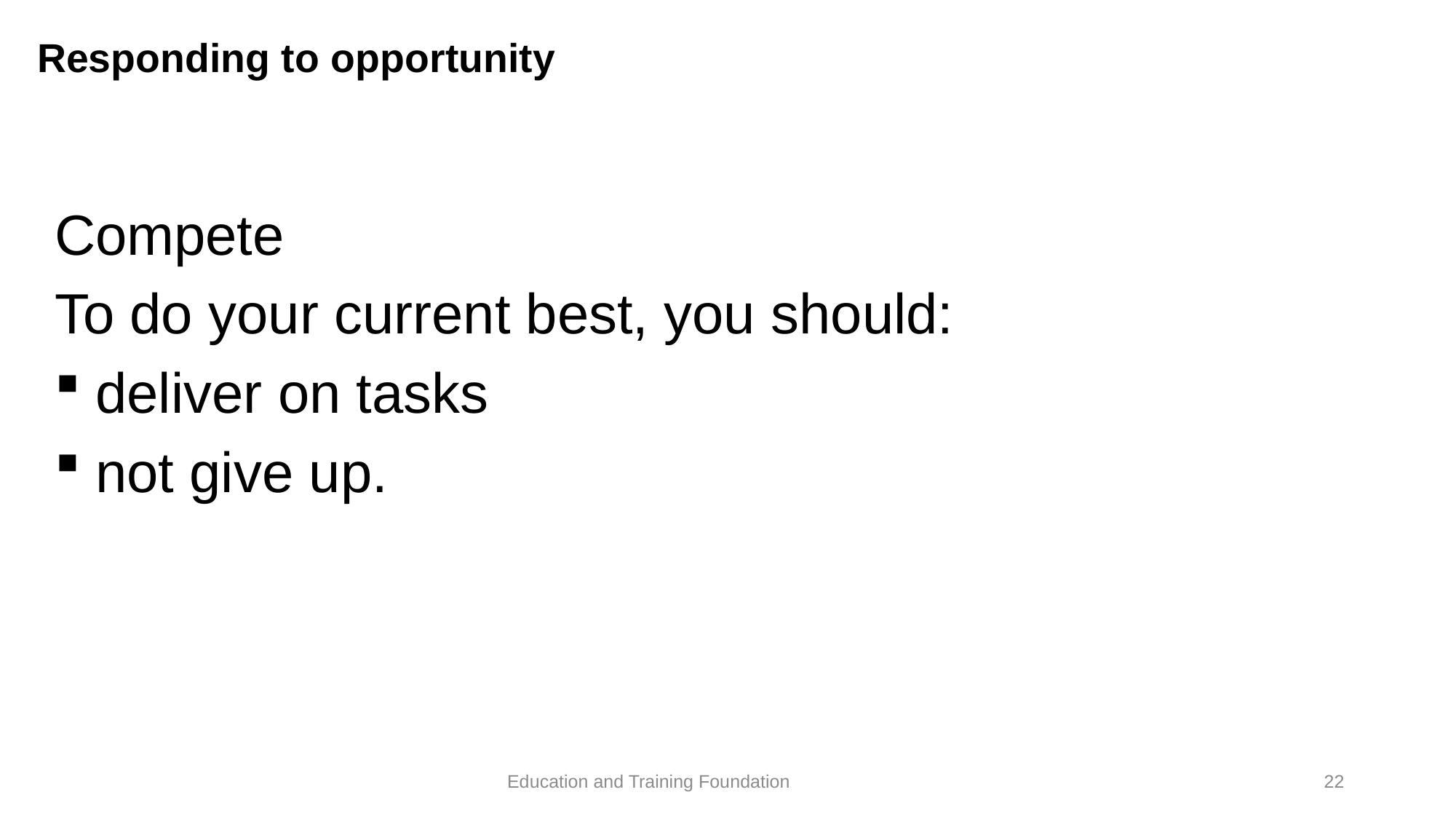

# Responding to opportunity
Compete
To do your current best, you should:
deliver on tasks
not give up.
22
Education and Training Foundation